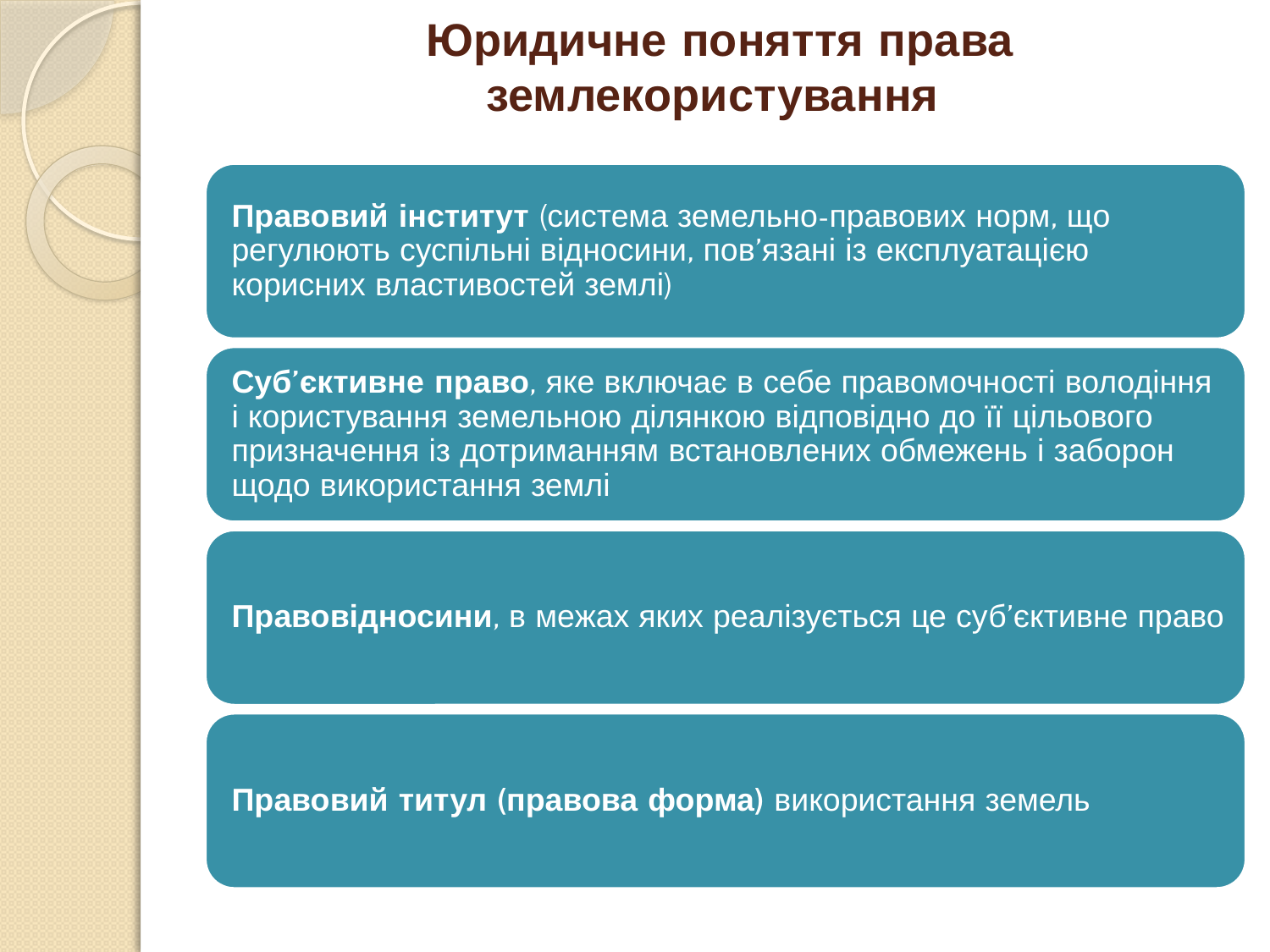

# Юридичне поняття права землекористування
Правовий інститут (система земельно-правових норм, що регулюють суспільні відносини, пов’язані із експлуатацією корисних властивостей землі)
Суб’єктивне право, яке включає в себе правомочності володіння і користування земельною ділянкою відповідно до її цільового призначення із дотриманням встановлених обмежень і заборон щодо використання землі
Правовідносини, в межах яких реалізується це суб’єктивне право
Правовий титул (правова форма) використання земель